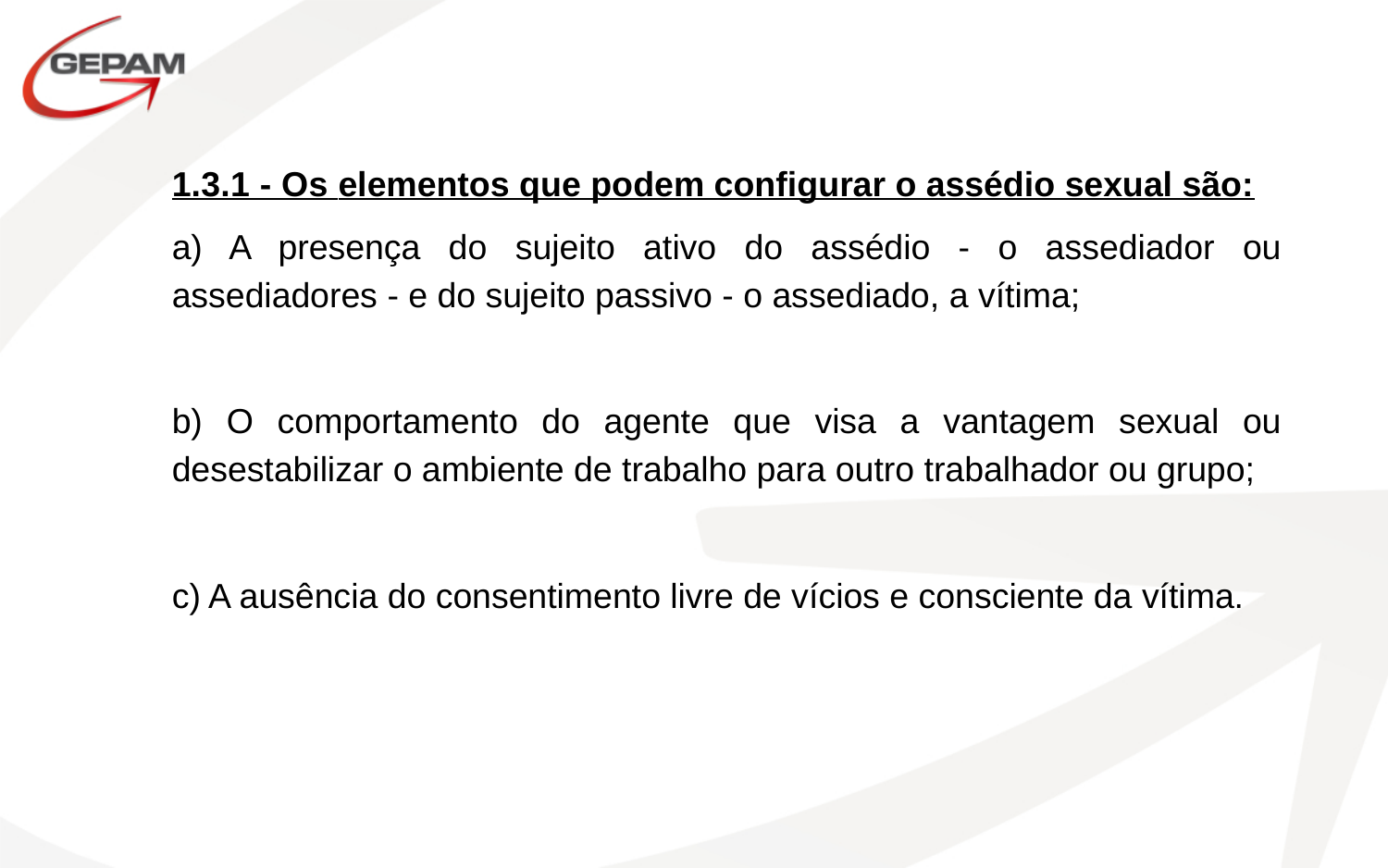

1.3.1 - Os elementos que podem configurar o assédio sexual são:
a) A presença do sujeito ativo do assédio - o assediador ou assediadores - e do sujeito passivo - o assediado, a vítima;

b) O comportamento do agente que visa a vantagem sexual ou desestabilizar o ambiente de trabalho para outro trabalhador ou grupo;

c) A ausência do consentimento livre de vícios e consciente da vítima.